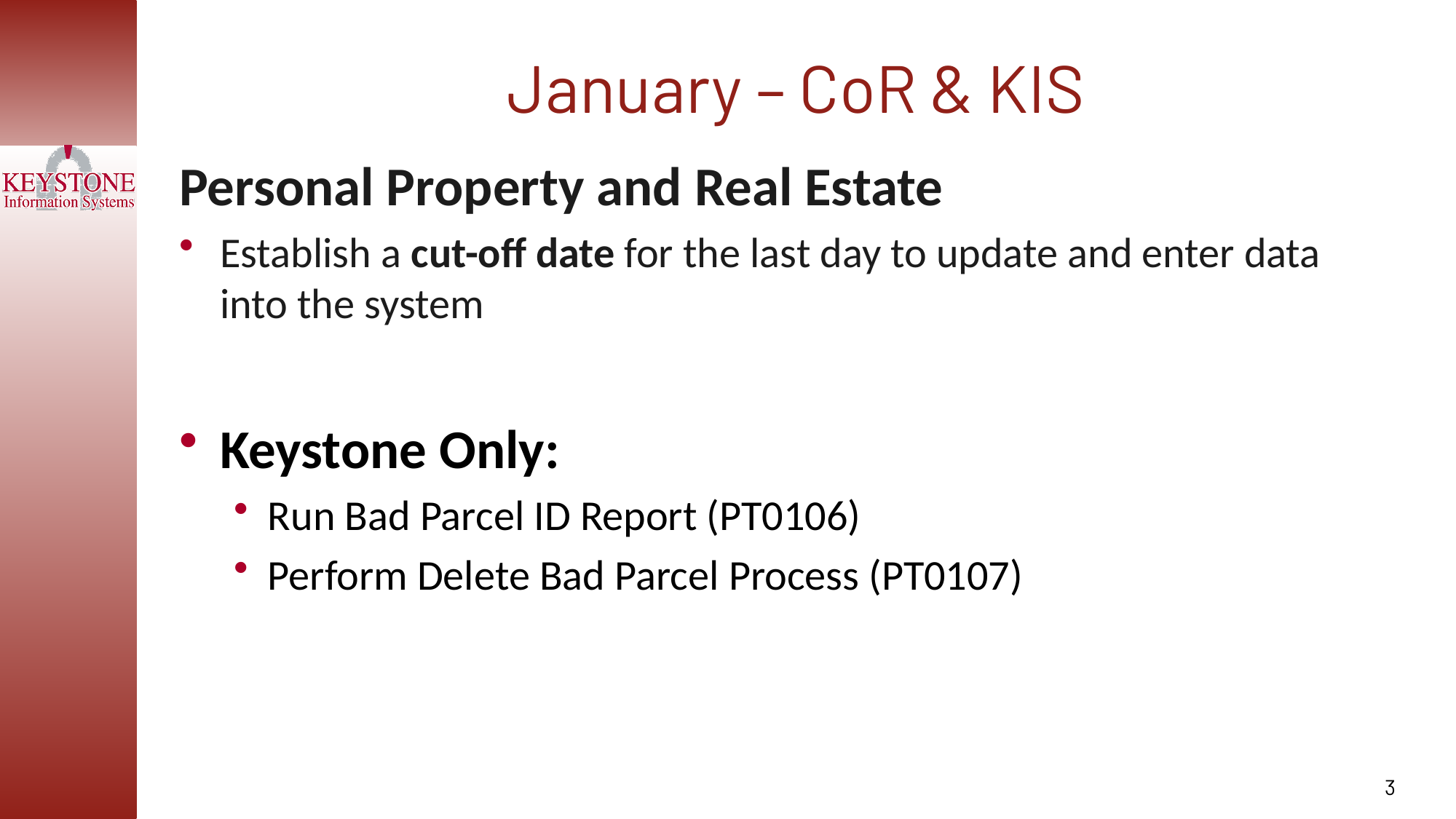

January – CoR & KIS
Personal Property and Real Estate
Establish a cut-off date for the last day to update and enter data into the system

Keystone Only:
Run Bad Parcel ID Report (PT0106)
Perform Delete Bad Parcel Process (PT0107)
3